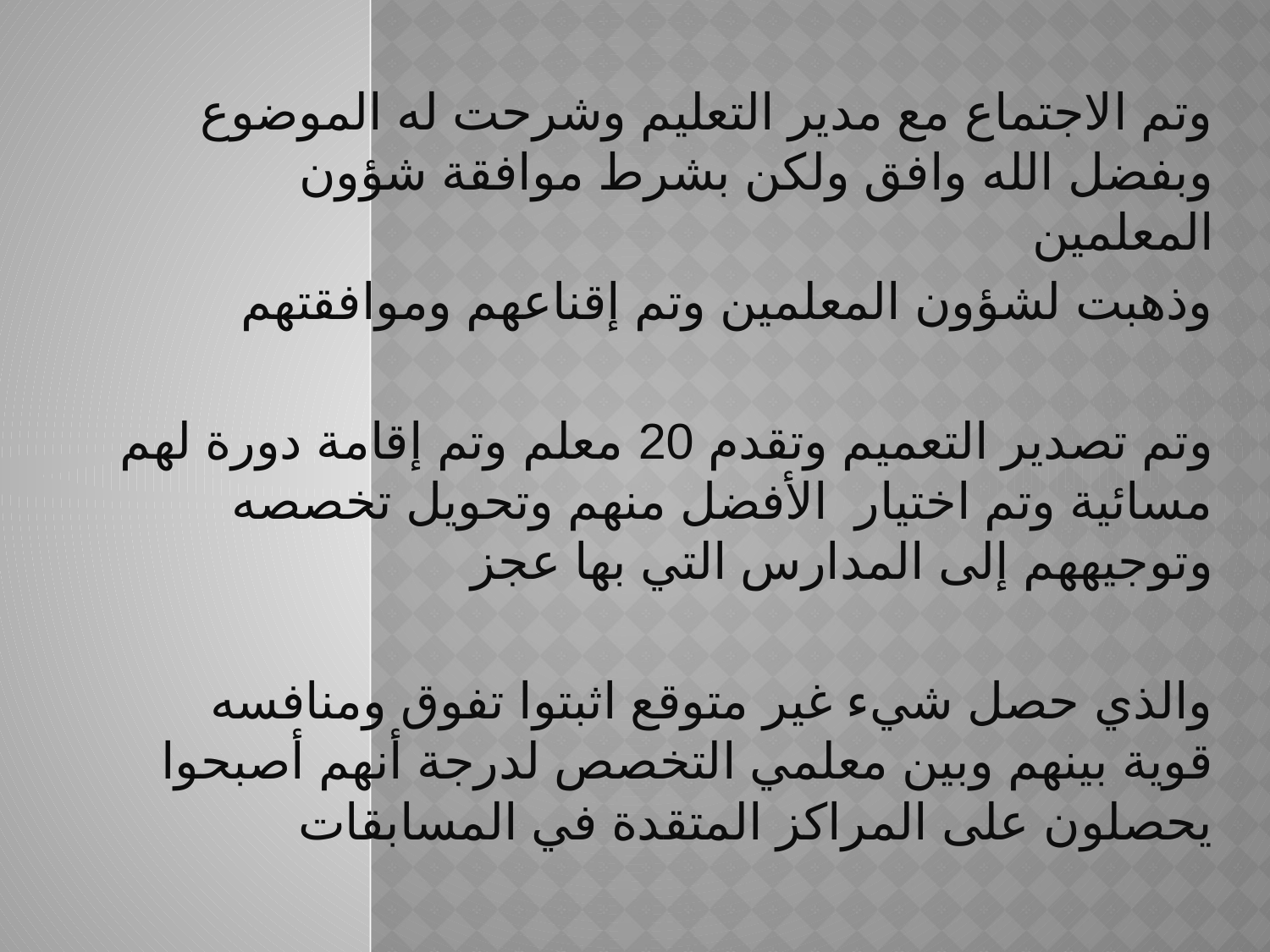

وتم الاجتماع مع مدير التعليم وشرحت له الموضوع وبفضل الله وافق ولكن بشرط موافقة شؤون المعلمين
وذهبت لشؤون المعلمين وتم إقناعهم وموافقتهم

وتم تصدير التعميم وتقدم 20 معلم وتم إقامة دورة لهم مسائية وتم اختيار  الأفضل منهم وتحويل تخصصه وتوجيههم إلى المدارس التي بها عجز

والذي حصل شيء غير متوقع اثبتوا تفوق ومنافسه قوية بينهم وبين معلمي التخصص لدرجة أنهم أصبحوا يحصلون على المراكز المتقدة في المسابقات